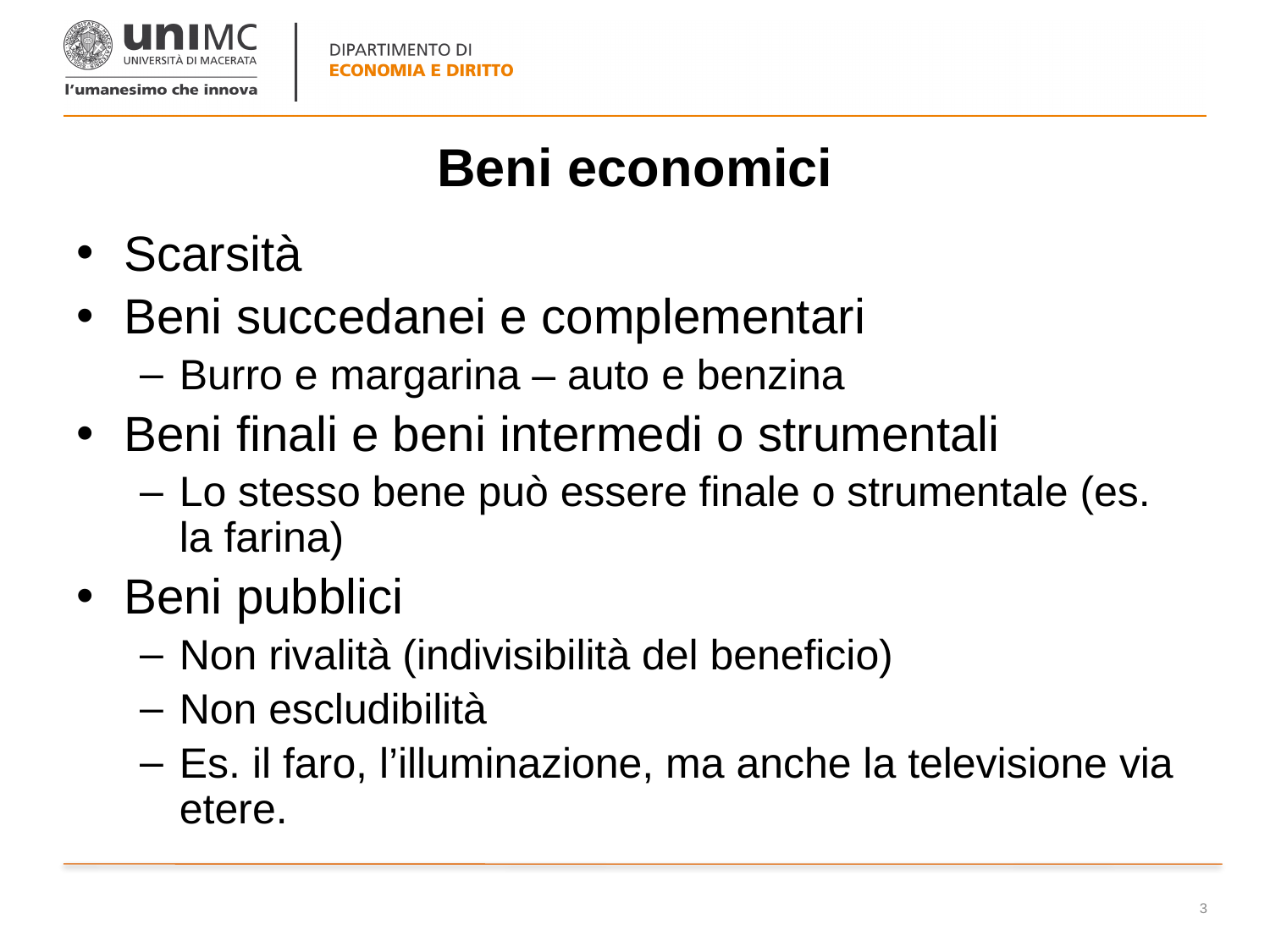

# Beni economici
Scarsità
Beni succedanei e complementari
Burro e margarina – auto e benzina
Beni finali e beni intermedi o strumentali
Lo stesso bene può essere finale o strumentale (es. la farina)
Beni pubblici
Non rivalità (indivisibilità del beneficio)
Non escludibilità
Es. il faro, l’illuminazione, ma anche la televisione via etere.
3